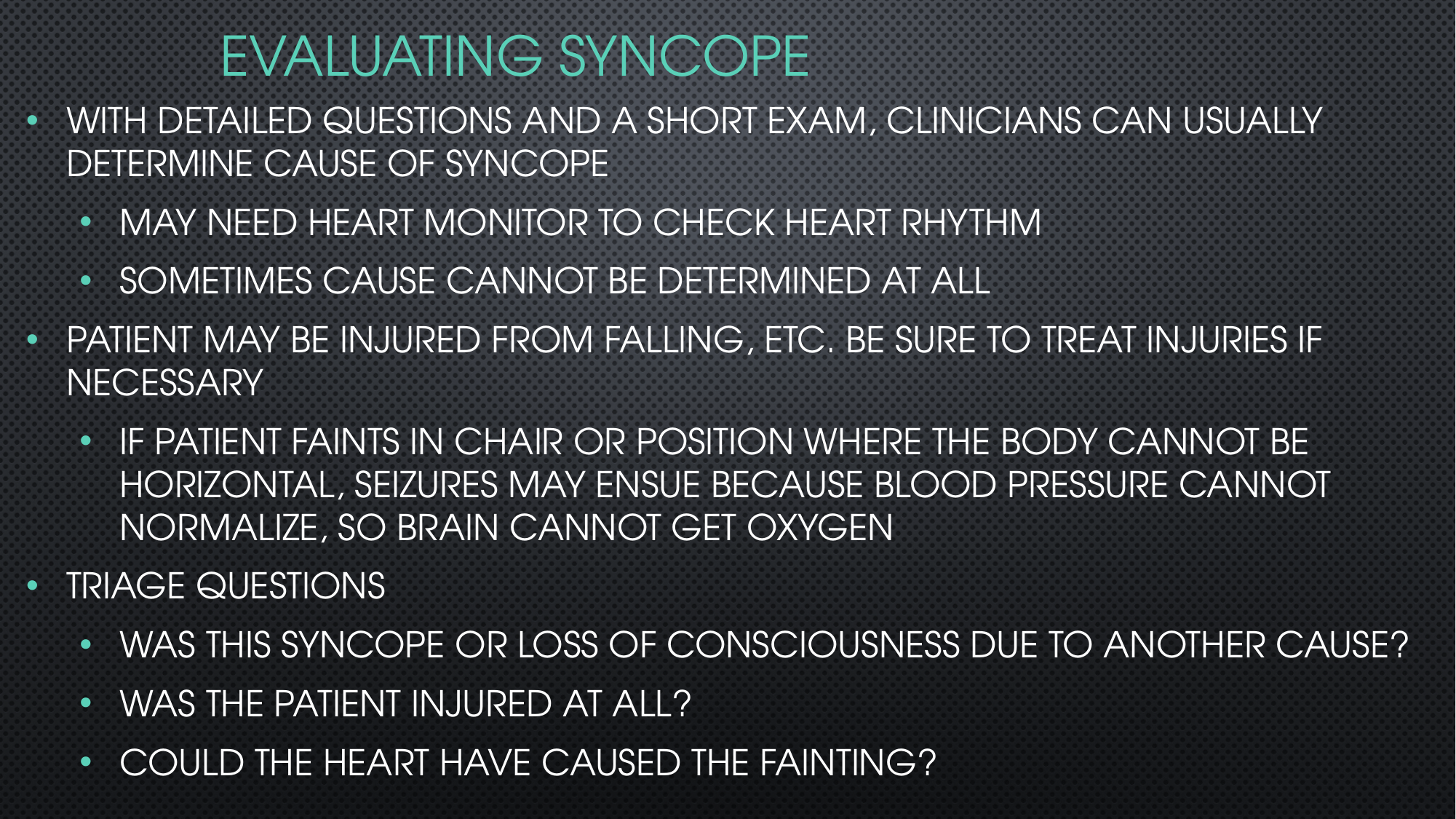

# Evaluating syncope
With detailed questions and a short exam, clinicians can usually determine cause of syncope
May need heart monitor to check heart rhythm
Sometimes cause cannot be determined at all
Patient may be injured from falling, etc. Be sure to treat injuries if necessary
If patient faints in chair or position where the body cannot be horizontal, seizures may ensue because blood pressure cannot normalize, so brain cannot get oxygen
Triage questions
Was this syncope or loss of consciousness due to another cause?
Was the patient injured at all?
Could the heart have caused the fainting?